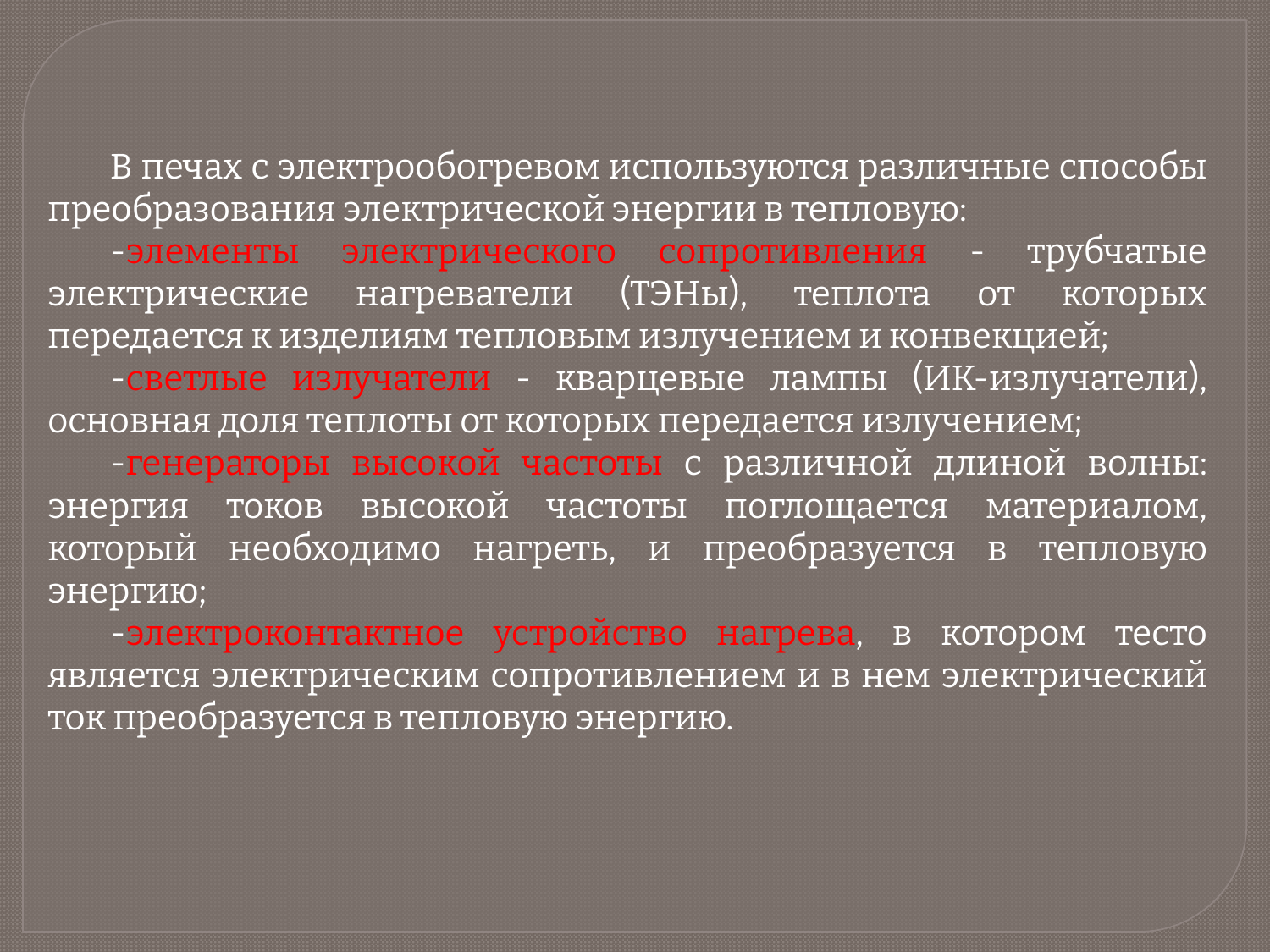

В печах с электрообогревом используются различные способы преобразования электрической энергии в тепловую:
-элементы электрического сопротивления - трубчатые электрические нагреватели (ТЭНы), теплота от которых передается к изделиям тепловым излучением и конвекцией;
-светлые излучатели - кварцевые лампы (ИК-излучатели), основная доля теплоты от которых передается излучением;
-генераторы высокой частоты с различной длиной волны: энергия токов высокой частоты поглощается материалом, который необходимо нагреть, и преобразуется в тепловую энергию;
-электроконтактное устройство нагрева, в котором тесто является электрическим сопротивлением и в нем электрический ток преобразуется в тепловую энергию.